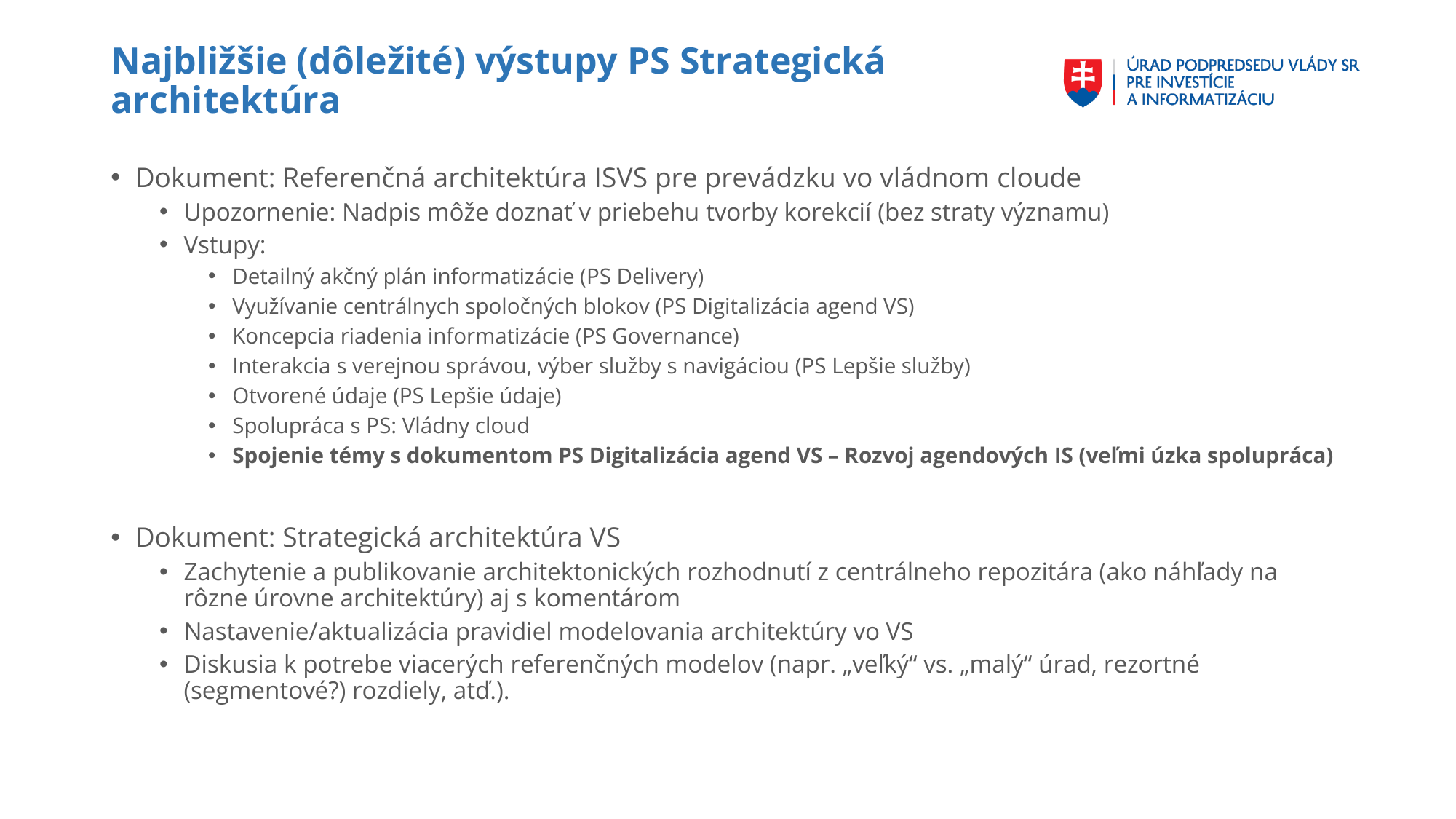

# Najbližšie (dôležité) výstupy PS Strategická architektúra
Dokument: Referenčná architektúra ISVS pre prevádzku vo vládnom cloude
Upozornenie: Nadpis môže doznať v priebehu tvorby korekcií (bez straty významu)
Vstupy:
Detailný akčný plán informatizácie (PS Delivery)
Využívanie centrálnych spoločných blokov (PS Digitalizácia agend VS)
Koncepcia riadenia informatizácie (PS Governance)
Interakcia s verejnou správou, výber služby s navigáciou (PS Lepšie služby)
Otvorené údaje (PS Lepšie údaje)
Spolupráca s PS: Vládny cloud
Spojenie témy s dokumentom PS Digitalizácia agend VS – Rozvoj agendových IS (veľmi úzka spolupráca)

Dokument: Strategická architektúra VS
Zachytenie a publikovanie architektonických rozhodnutí z centrálneho repozitára (ako náhľady na rôzne úrovne architektúry) aj s komentárom
Nastavenie/aktualizácia pravidiel modelovania architektúry vo VS
Diskusia k potrebe viacerých referenčných modelov (napr. „veľký“ vs. „malý“ úrad, rezortné (segmentové?) rozdiely, atď.).